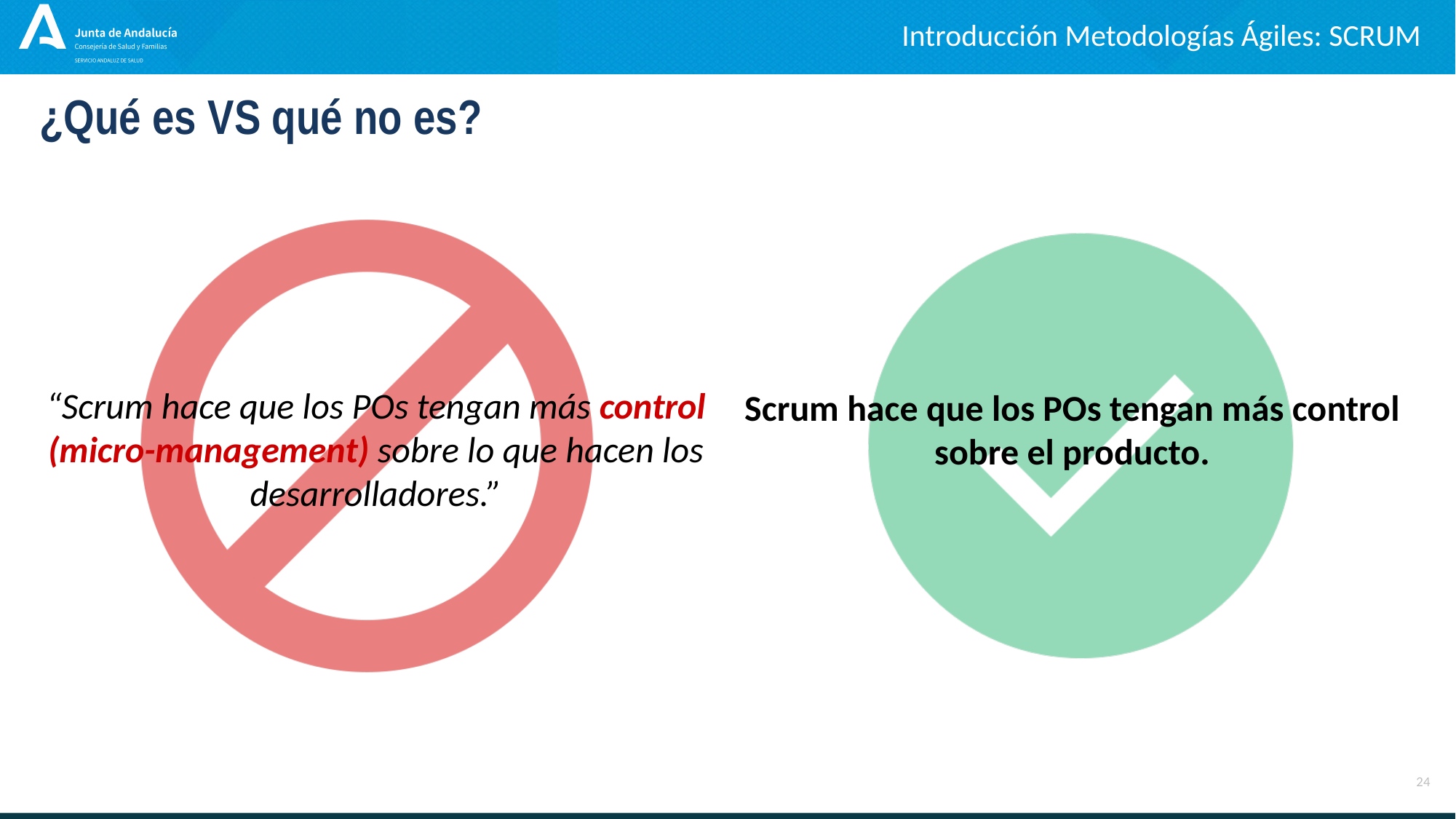

Introducción Metodologías Ágiles: SCRUM

¿Qué es VS qué no es?

“Scrum hace que los POs tengan más control (micro-management) sobre lo que hacen los desarrolladores.”

Scrum hace que los POs tengan más control sobre el producto.

24